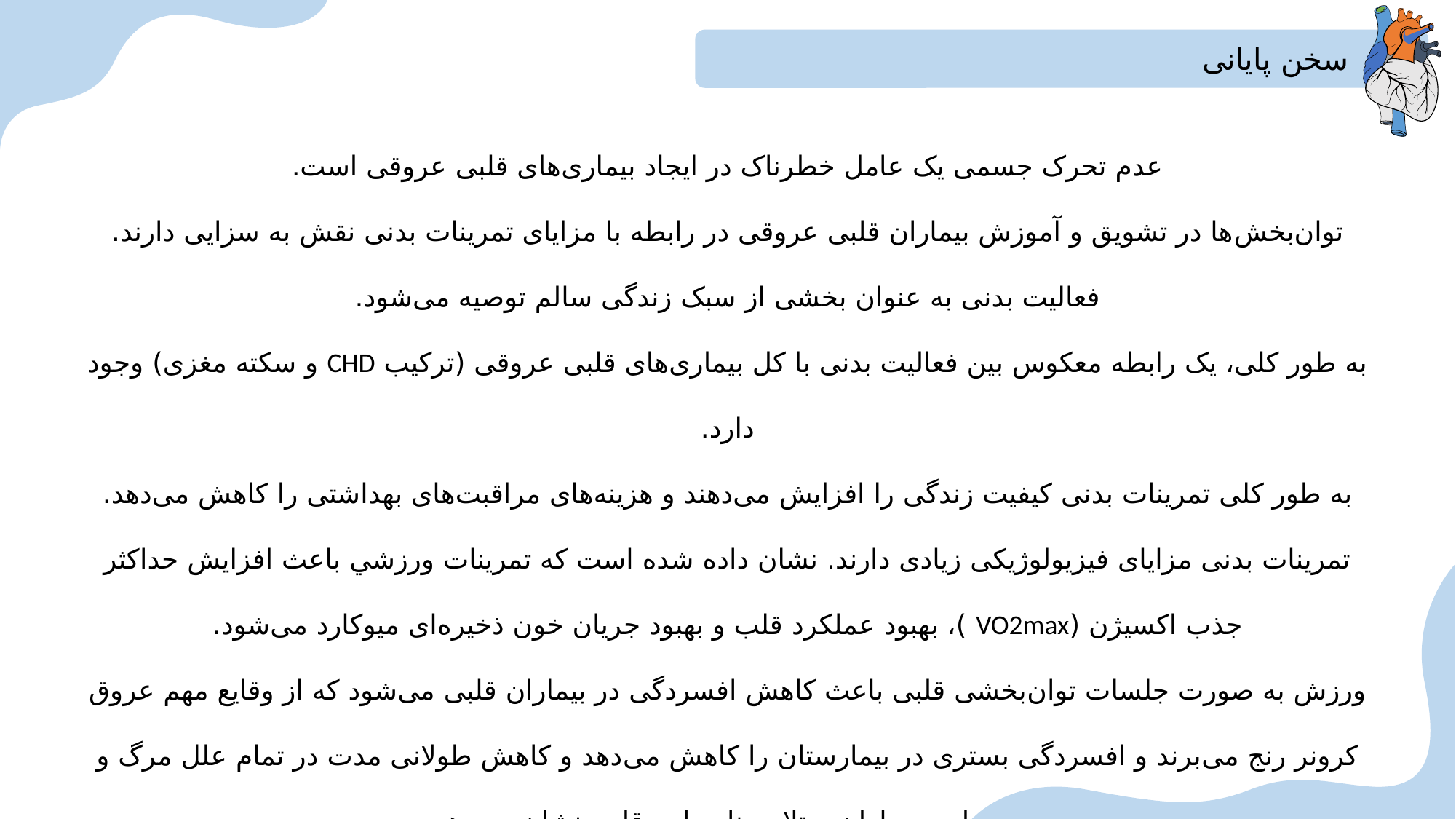

سخن پایانی
عدم تحرک جسمی یک عامل خطرناک در ایجاد بیماری‌های قلبی عروقی است.
توان‌بخش‌ها در تشویق و آموزش بیماران قلبی عروقی در رابطه با مزایای تمرینات بدنی نقش به سزایی دارند.
فعالیت بدنی به عنوان بخشی از سبک زندگی سالم توصیه می‌شود.
به طور کلی، یک رابطه معکوس بین فعالیت بدنی با کل بیماری‌های قلبی عروقی (ترکیب CHD و سکته مغزی) وجود دارد.
به طور کلی تمرینات بدنی کیفیت زندگی را افزایش می‌دهند و هزینه‌های مراقبت‌های بهداشتی را کاهش می‌دهد. تمرینات بدنی مزایای فیزیولوژیکی زیادی دارند. نشان داده شده است كه تمرينات ورزشي باعث افزايش حداكثر جذب اكسيژن (VO2max )، بهبود عملكرد قلب و بهبود جريان خون ذخیره‌ای ميوكارد می‌شود.
ورزش به صورت جلسات توان‌بخشی قلبی باعث کاهش افسردگی در بیماران قلبی می‌شود که از وقایع مهم عروق کرونر رنج می‌برند و افسردگی بستری در بیمارستان را کاهش می‌دهد و کاهش طولانی مدت در تمام علل مرگ و میر را در بیماران مبتلا به نارسایی قلبی نشان می‌دهد.